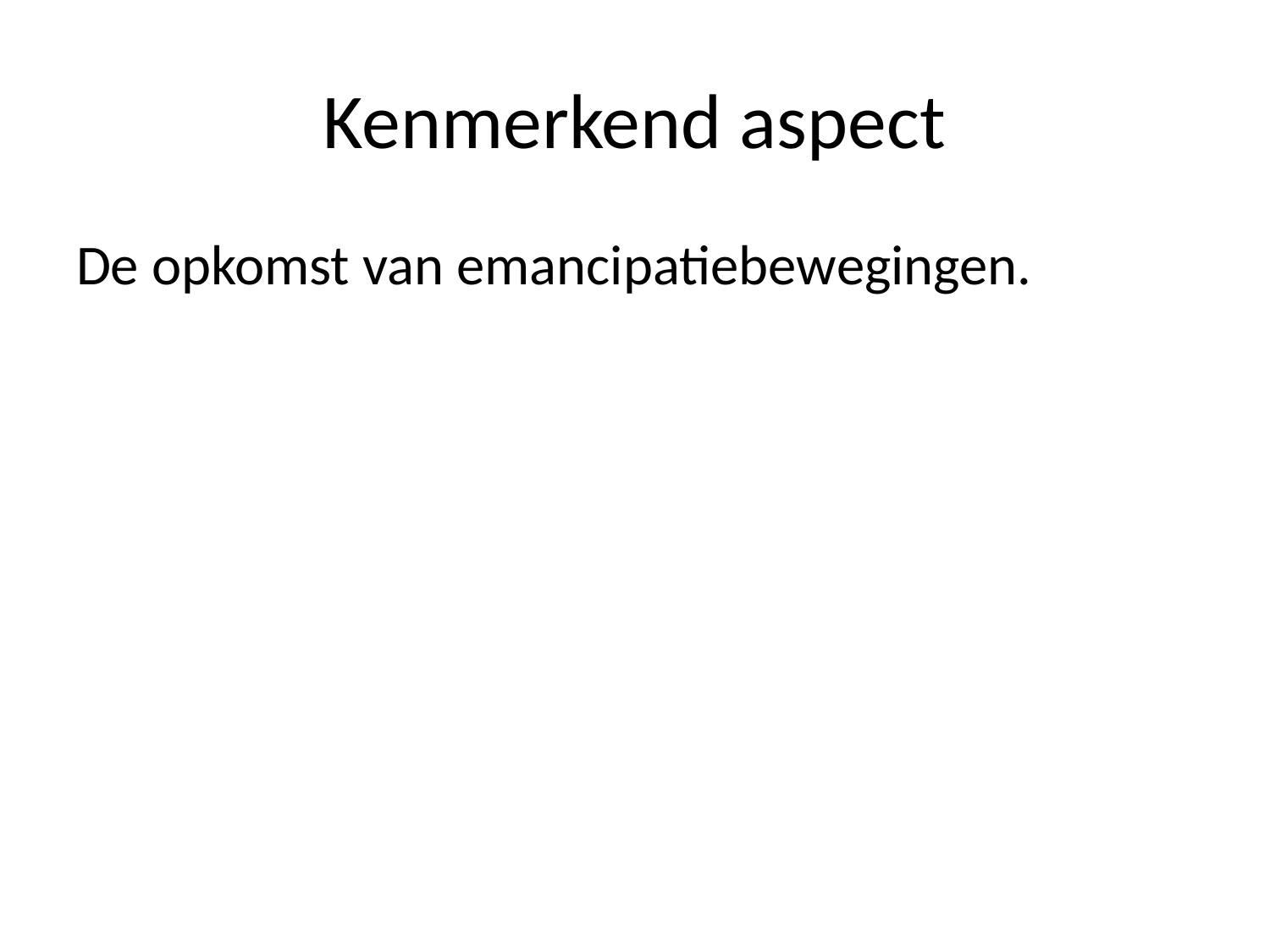

# Kenmerkend aspect
De opkomst van emancipatiebewegingen.